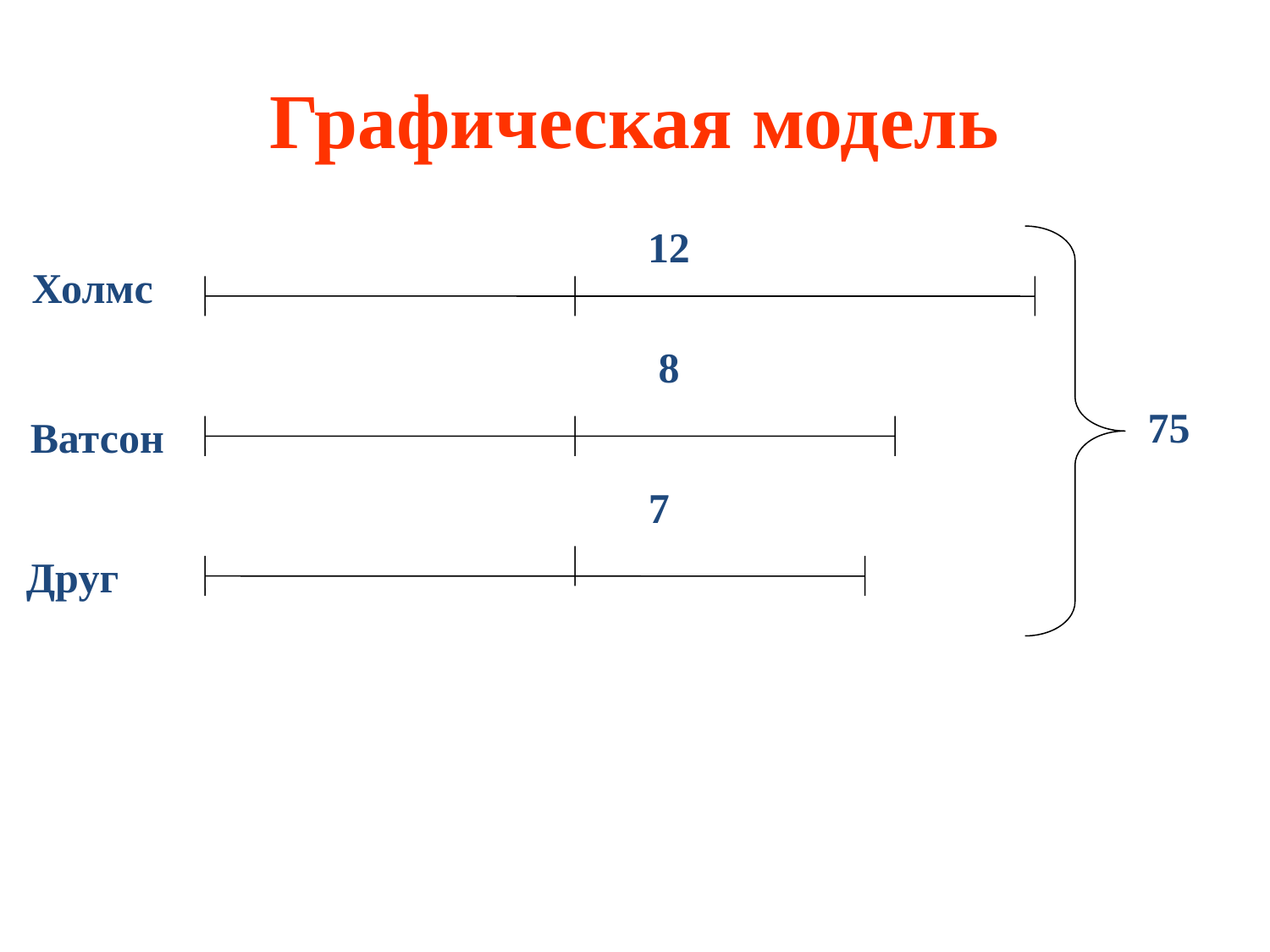

# Графическая модель
12

Холмс

8
75
Ватсон

7
Друг